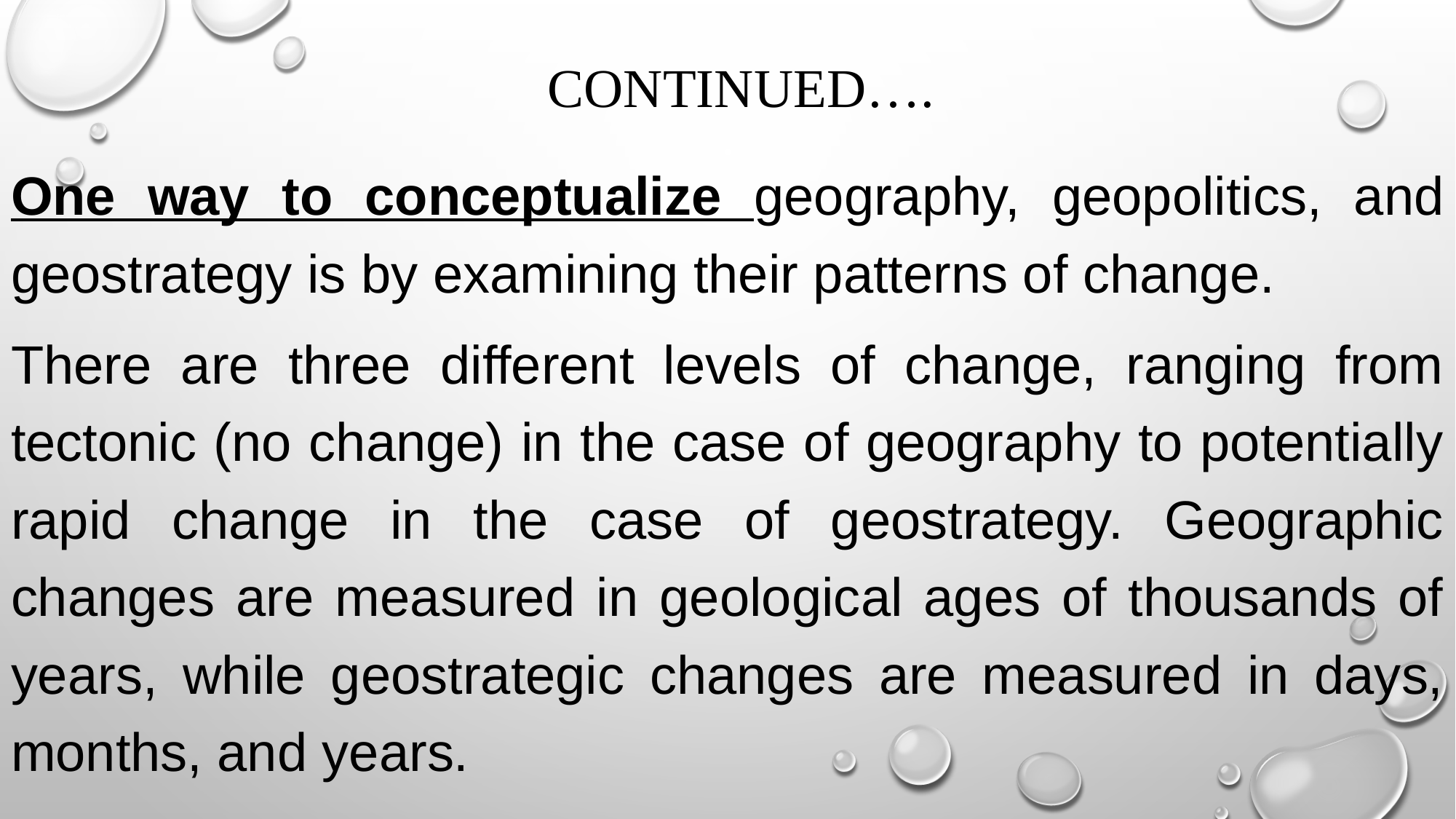

# continued….
One way to conceptualize geography, geopolitics, and geostrategy is by examining their patterns of change.
There are three different levels of change, ranging from tectonic (no change) in the case of geography to potentially rapid change in the case of geostrategy. Geographic changes are measured in geological ages of thousands of years, while geostrategic changes are measured in days, months, and years.